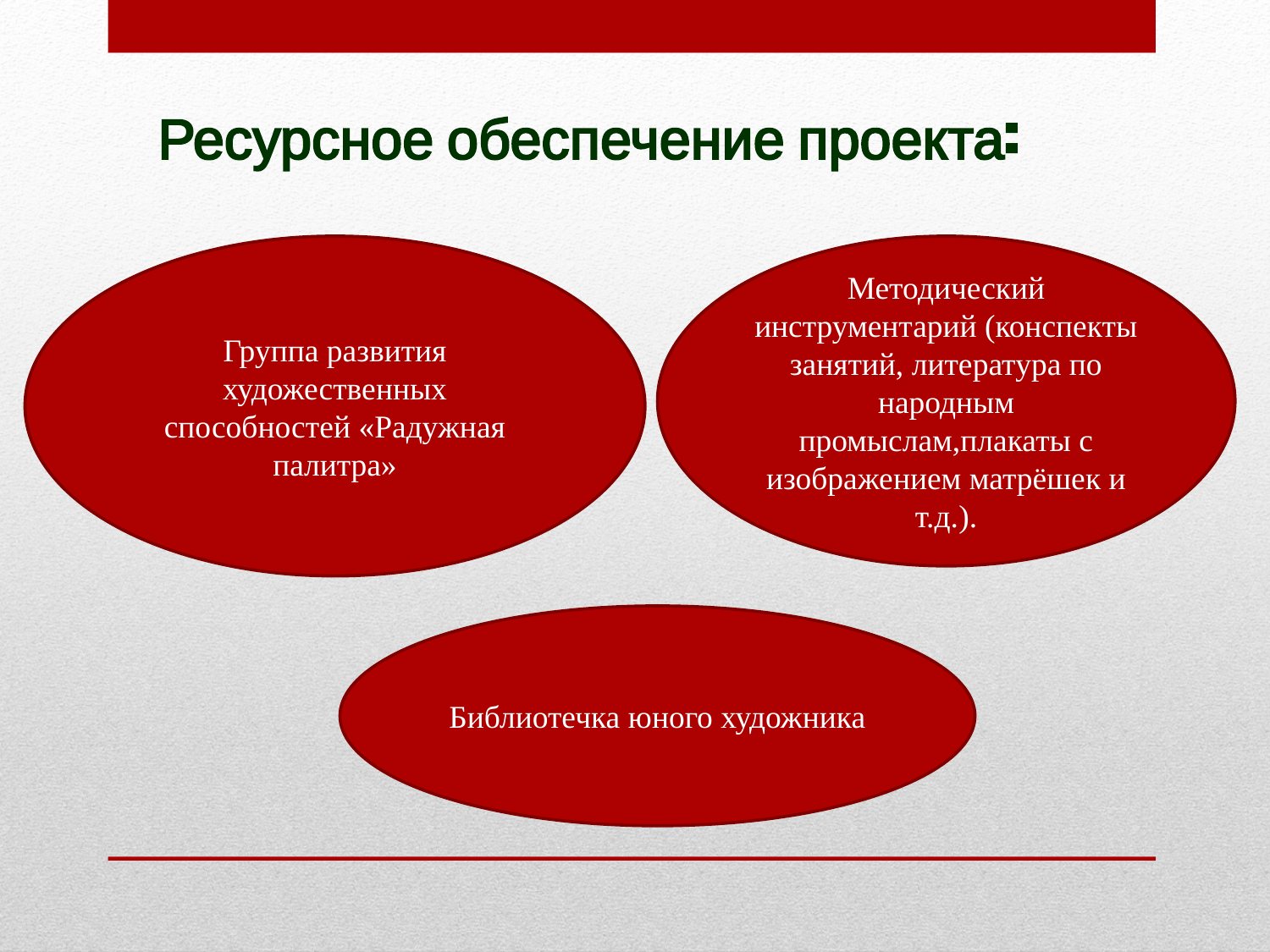

Ресурсное обеспечение проекта:
Группа развития художественных способностей «Радужная палитра»
Методический инструментарий (конспекты занятий, литература по народным промыслам,плакаты с изображением матрёшек и т.д.).
Библиотечка юного художника